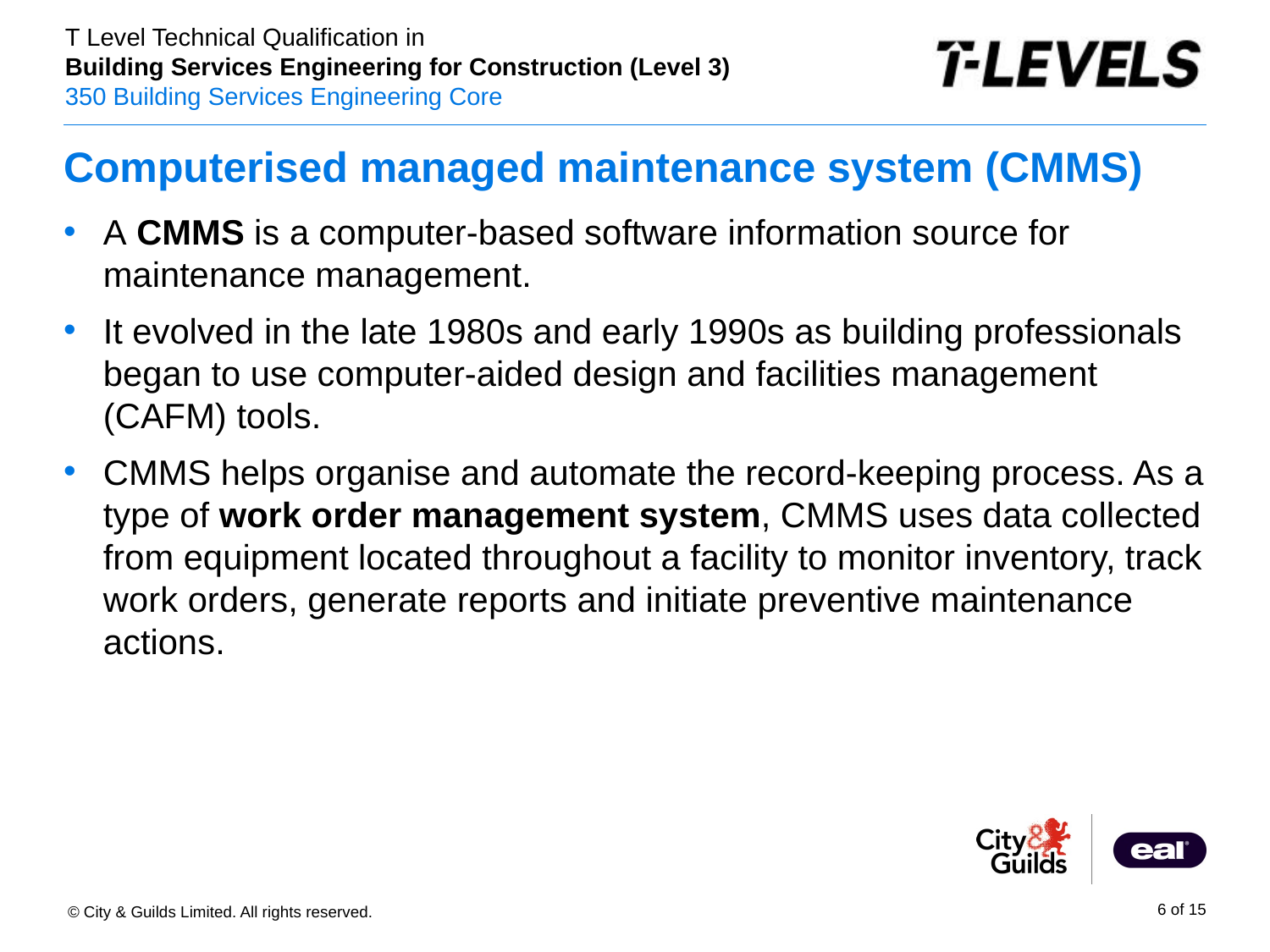

# Computerised managed maintenance system (CMMS)
A CMMS is a computer-based software information source for maintenance management.
It evolved in the late 1980s and early 1990s as building professionals began to use computer-aided design and facilities management (CAFM) tools.
CMMS helps organise and automate the record-keeping process. As a type of work order management system, CMMS uses data collected from equipment located throughout a facility to monitor inventory, track work orders, generate reports and initiate preventive maintenance actions.